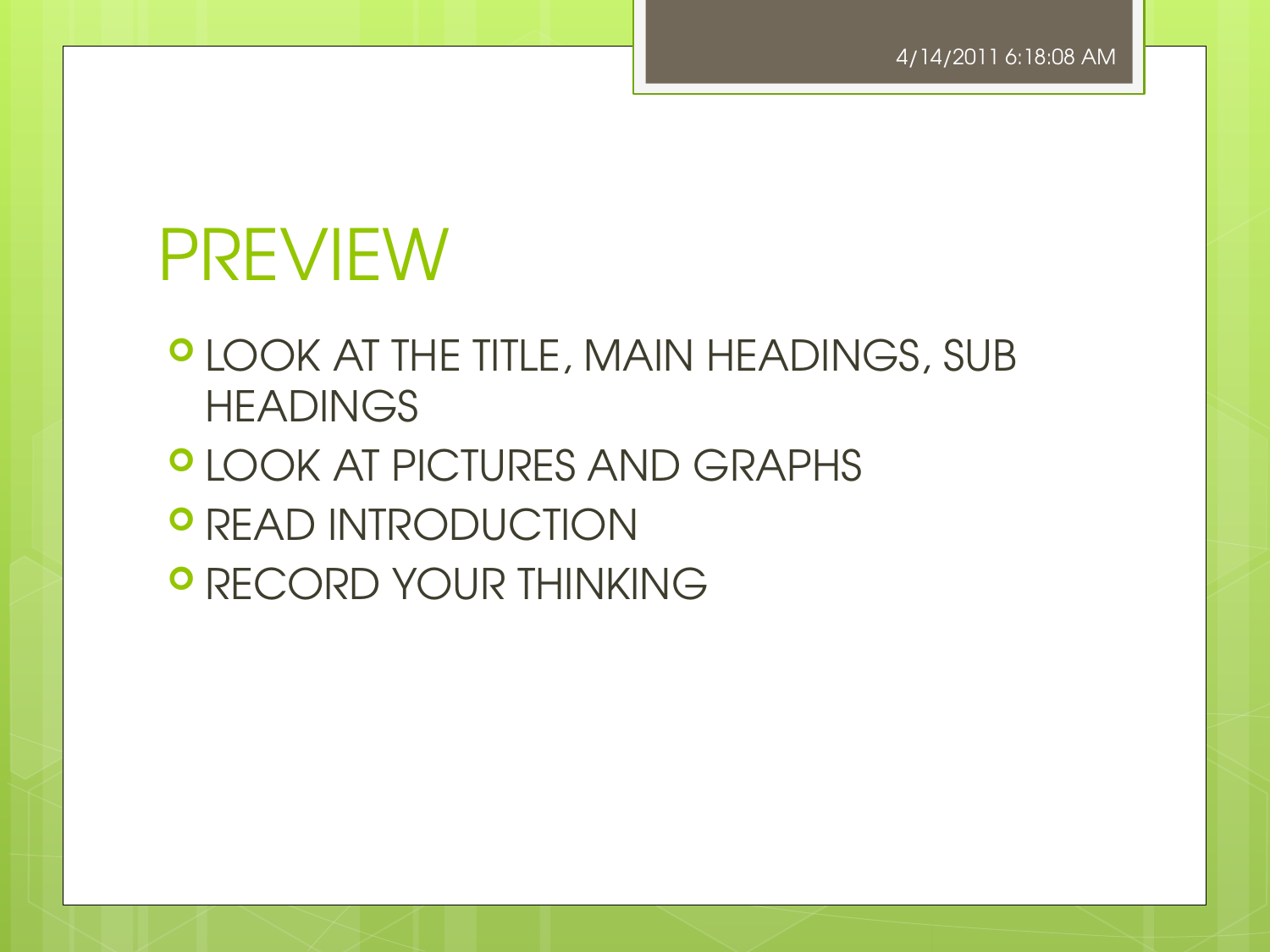

4/14/2011 6:18:08 AM
# PREVIEW
LOOK AT THE TITLE, MAIN HEADINGS, SUB HEADINGS
LOOK AT PICTURES AND GRAPHS
READ INTRODUCTION
RECORD YOUR THINKING